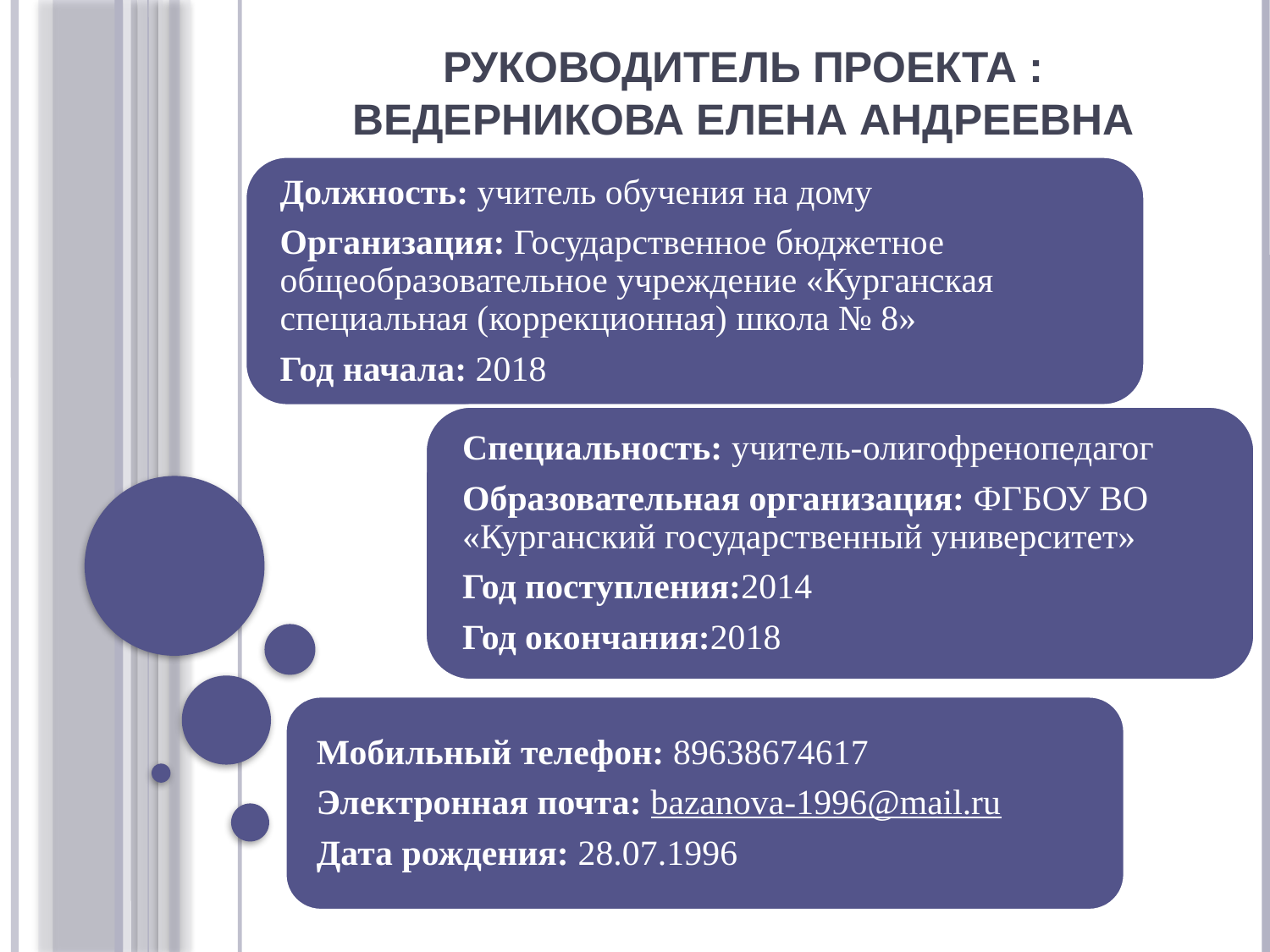

# Руководитель проекта : Ведерникова Елена Андреевна
Должность: учитель обучения на дому
Организация: Государственное бюджетное общеобразовательное учреждение «Курганская специальная (коррекционная) школа № 8»
Год начала: 2018
Специальность: учитель-олигофренопедагог
Образовательная организация: ФГБОУ ВО «Курганский государственный университет»
Год поступления:2014
Год окончания:2018
Мобильный телефон: 89638674617
Электронная почта: bazanova-1996@mail.ru
Дата рождения: 28.07.1996